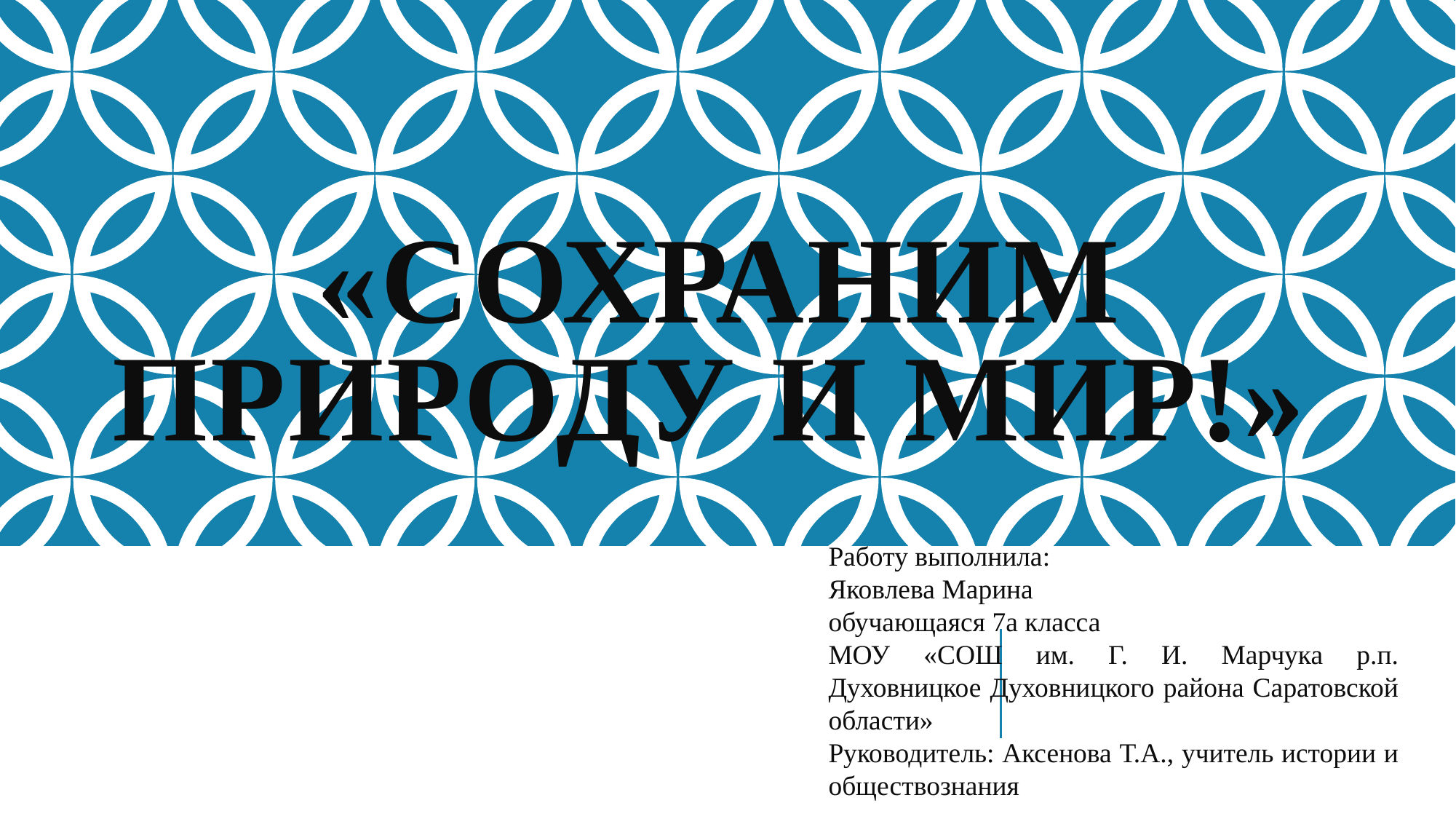

# «Сохраним природу и мир!»
Работу выполнила:
Яковлева Марина
обучающаяся 7а класса
МОУ «СОШ им. Г. И. Марчука р.п. Духовницкое Духовницкого района Саратовской области»
Руководитель: Аксенова Т.А., учитель истории и обществознания